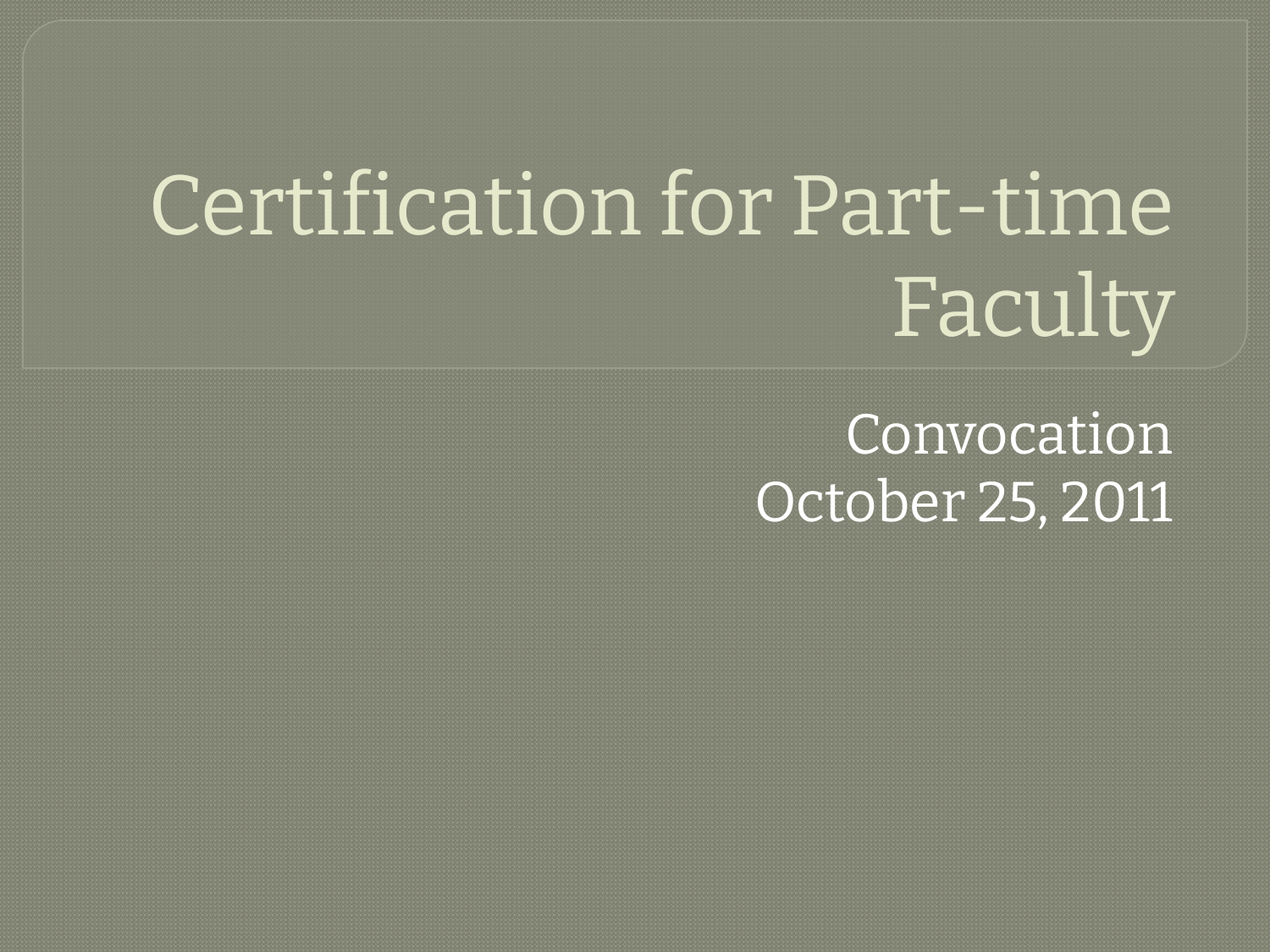

# Certification for Part-time Faculty
Convocation
October 25, 2011